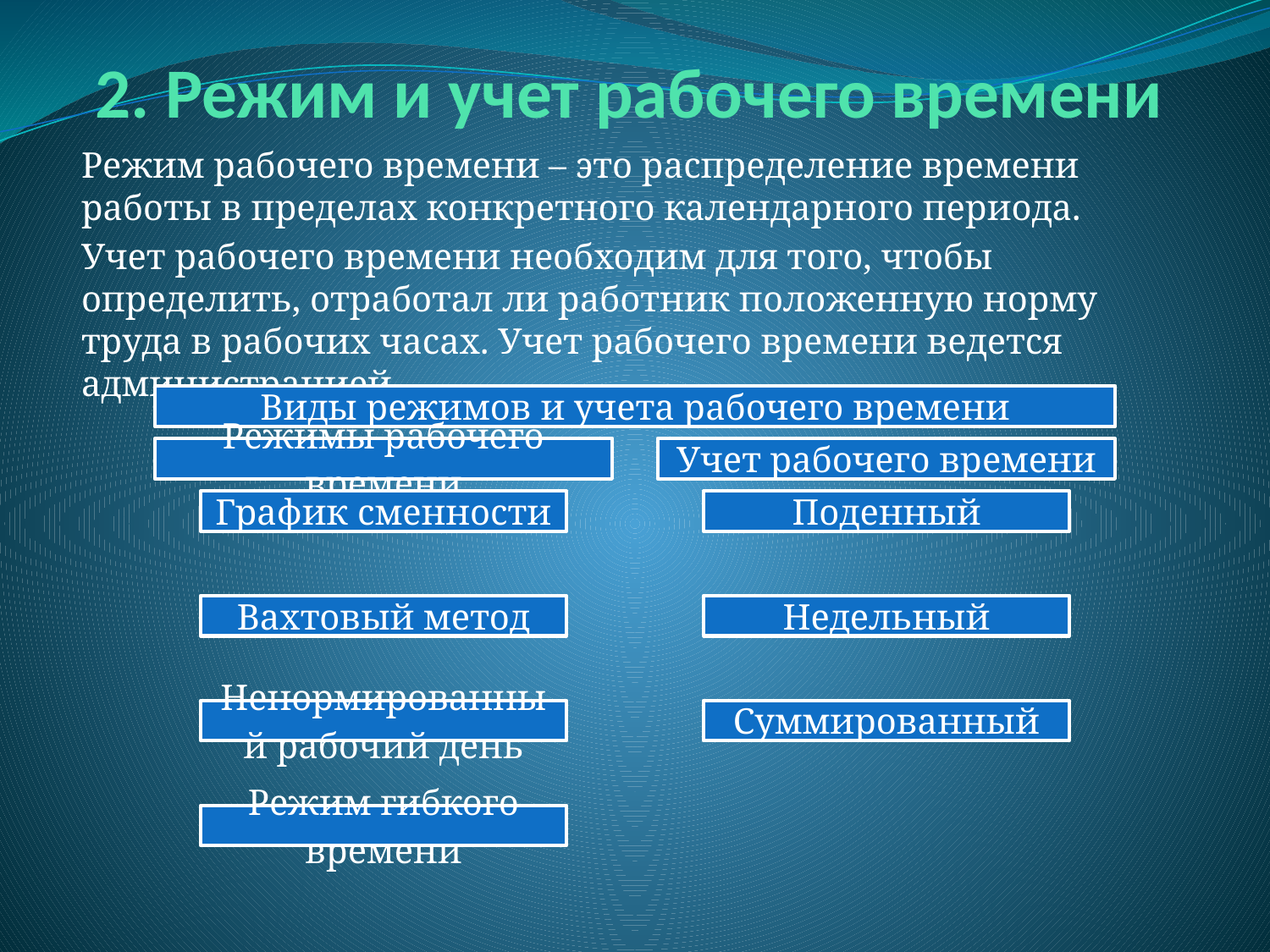

# 2. Режим и учет рабочего времени
Режим рабочего времени – это распределение времени работы в пределах конкретного календарного периода.
Учет рабочего времени необходим для того, чтобы определить, отработал ли работник положенную норму труда в рабочих часах. Учет рабочего времени ведется администрацией.
Виды режимов и учета рабочего времени
График сменности
Вахтовый метод
Учет рабочего времени
Поденный
Ненормированный рабочий день
Режим гибкого времени
Недельный
Суммированный